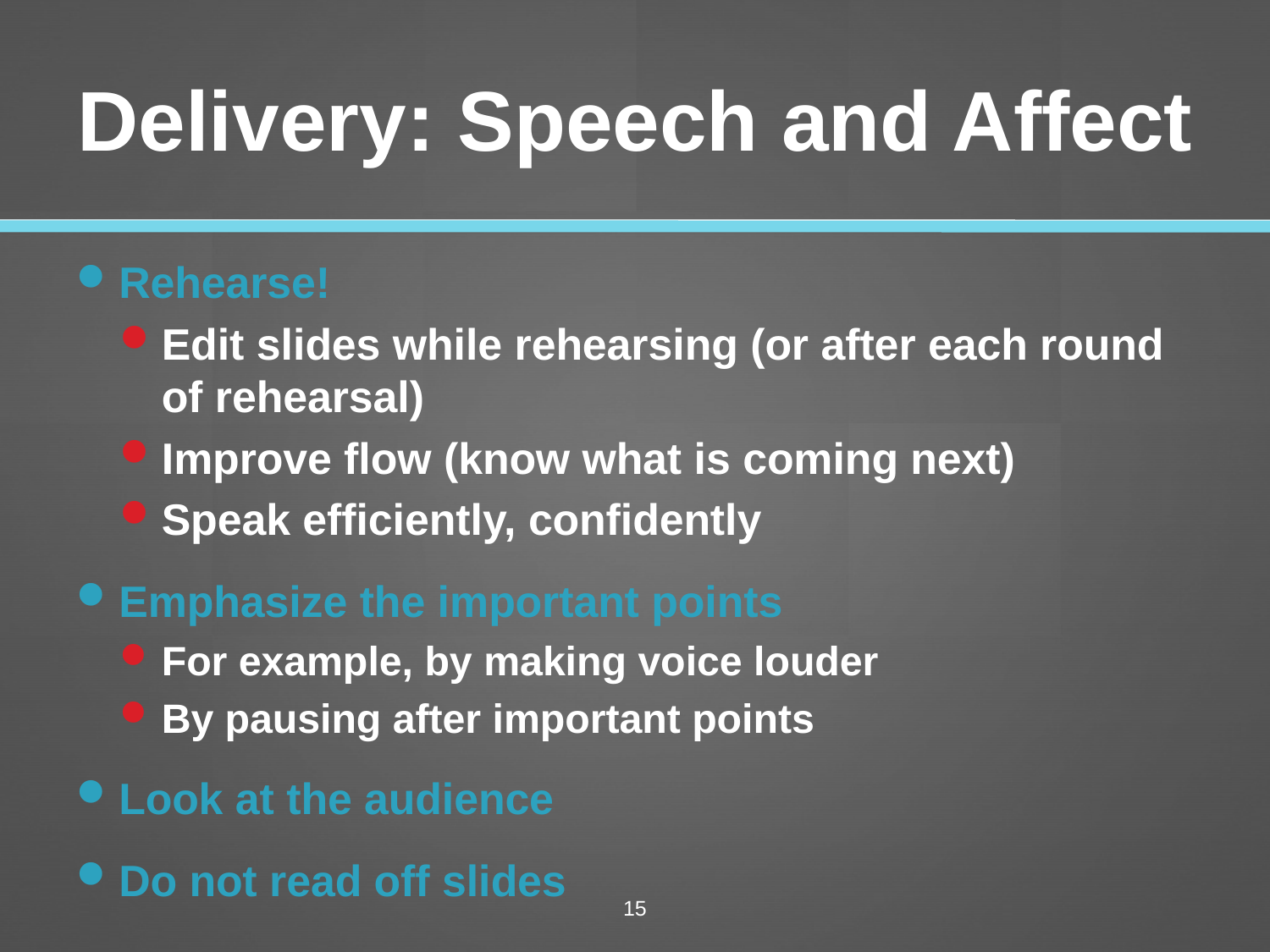

# Delivery: Speech and Affect
Rehearse!
Edit slides while rehearsing (or after each round of rehearsal)
Improve flow (know what is coming next)
Speak efficiently, confidently
Emphasize the important points
For example, by making voice louder
By pausing after important points
Look at the audience
Do not read off slides
15